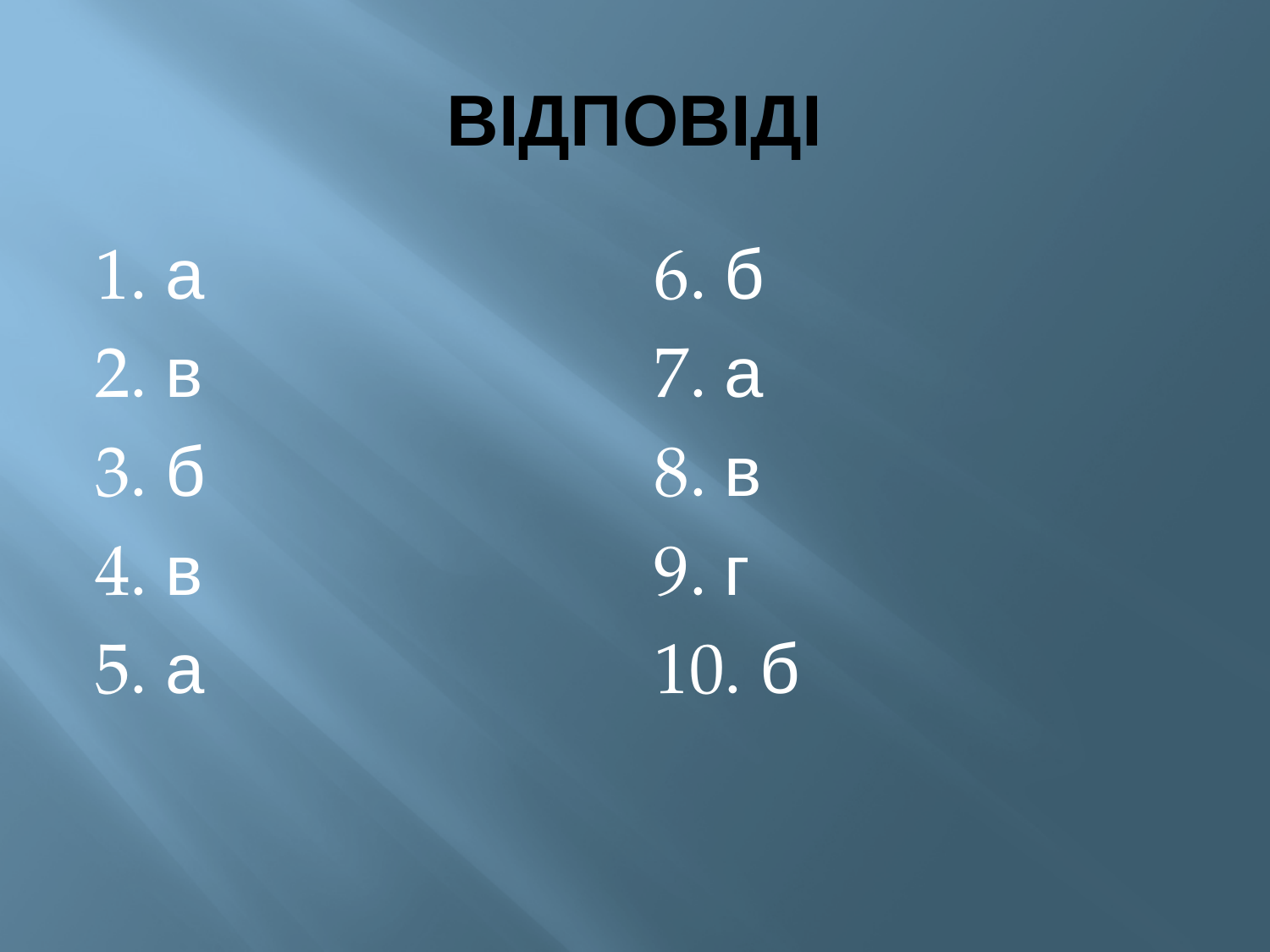

# ВІДПОВІДІ
1. а
2. в
3. б
4. в
5. а

6. б
7. а
8. в
9. г
10. б